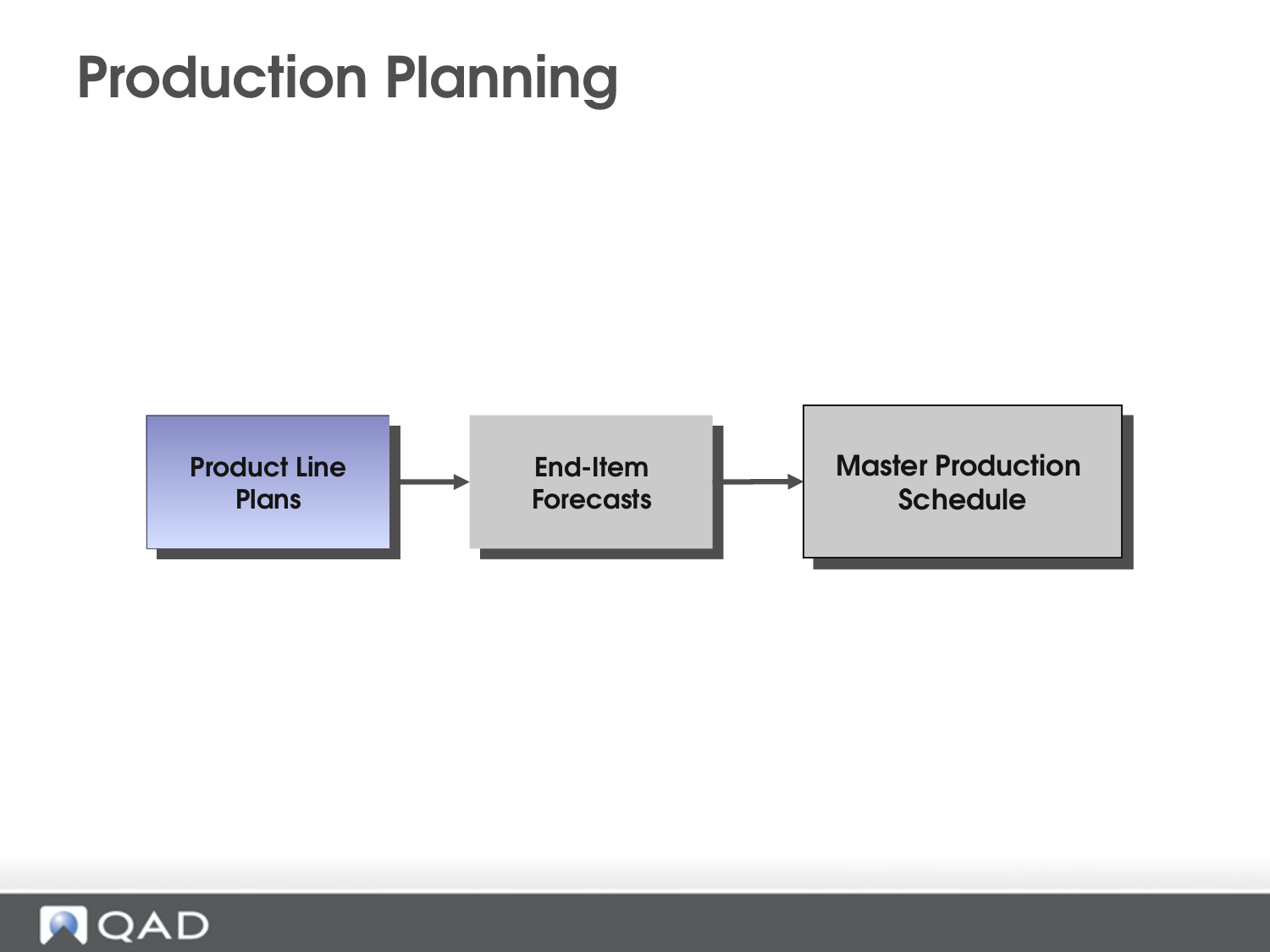

# Production Planning
Master Production
Schedule

Product Line Plans
End-Item Forecasts